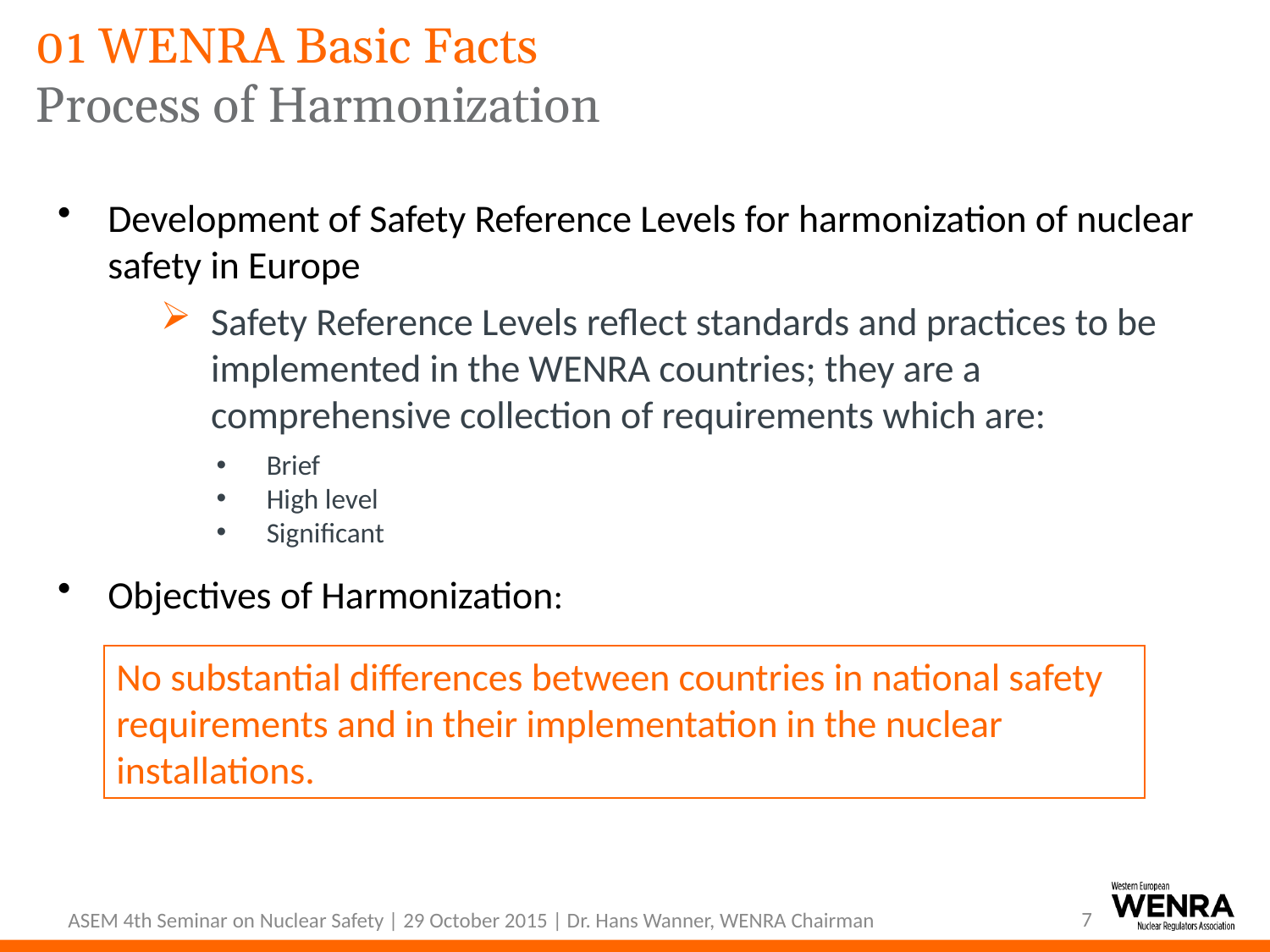

# 01 WENRA Basic Facts Process of Harmonization
Development of Safety Reference Levels for harmonization of nuclear safety in Europe
Safety Reference Levels reflect standards and practices to be implemented in the WENRA countries; they are a comprehensive collection of requirements which are:
Brief
High level
Significant
Objectives of Harmonization:

No substantial differences between countries in national safety requirements and in their implementation in the nuclear installations.
7
ASEM 4th Seminar on Nuclear Safety | 29 October 2015 | Dr. Hans Wanner, WENRA Chairman